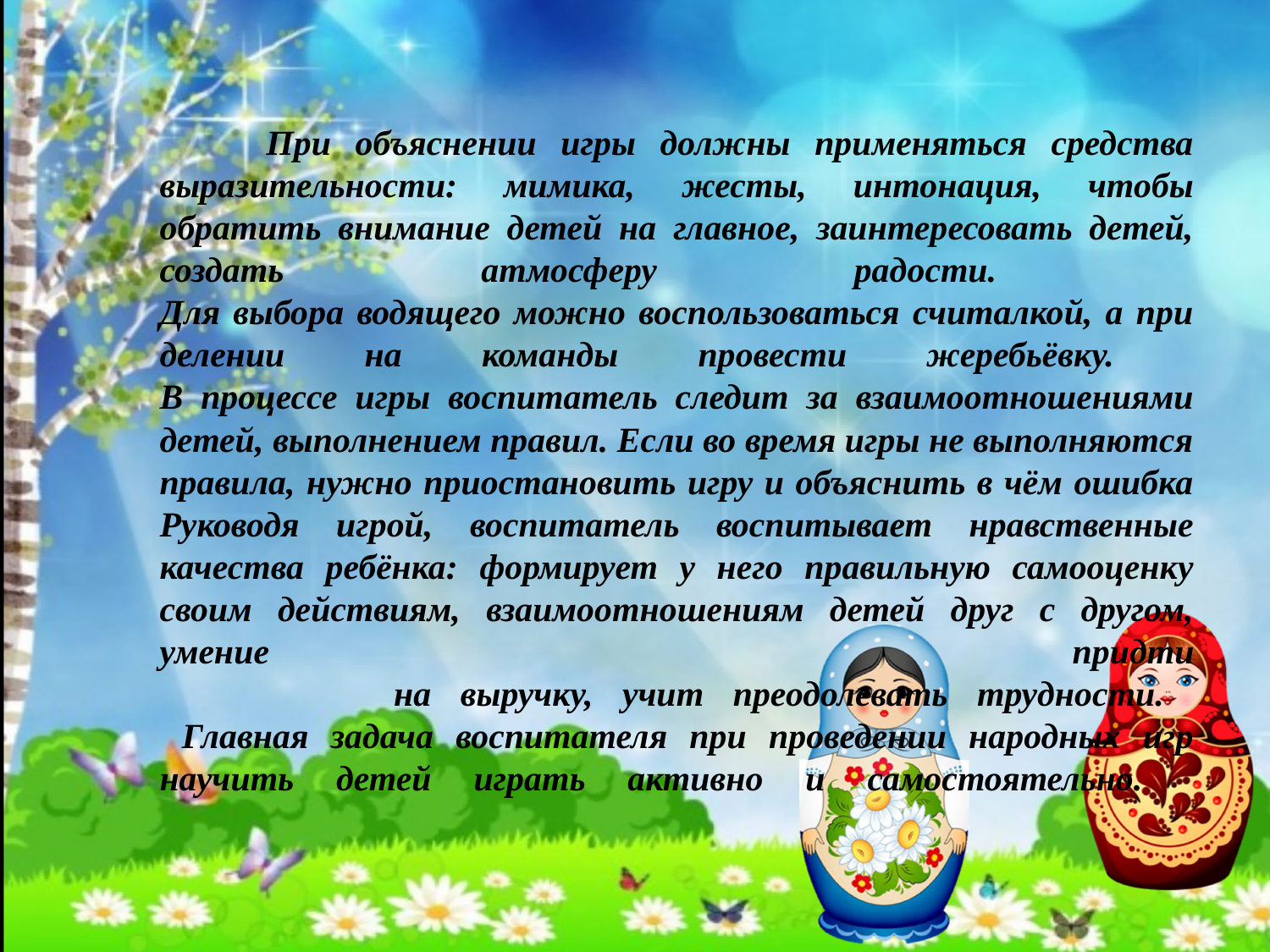

# При объяснении игры должны применяться средства выразительности: мимика, жесты, интонация, чтобы обратить внимание детей на главное, заинтересовать детей, создать атмосферу радости. Для выбора водящего можно воспользоваться считалкой, а при делении на команды провести жеребьёвку. В процессе игры воспитатель следит за взаимоотношениями детей, выполнением правил. Если во время игры не выполняются правила, нужно приостановить игру и объяснить в чём ошибка Руководя игрой, воспитатель воспитывает нравственные качества ребёнка: формирует у него правильную самооценку своим действиям, взаимоотношениям детей друг с другом, умение придти на выручку, учит преодолевать трудности. Главная задача воспитателя при проведении народных игр научить детей играть активно и самостоятельно.